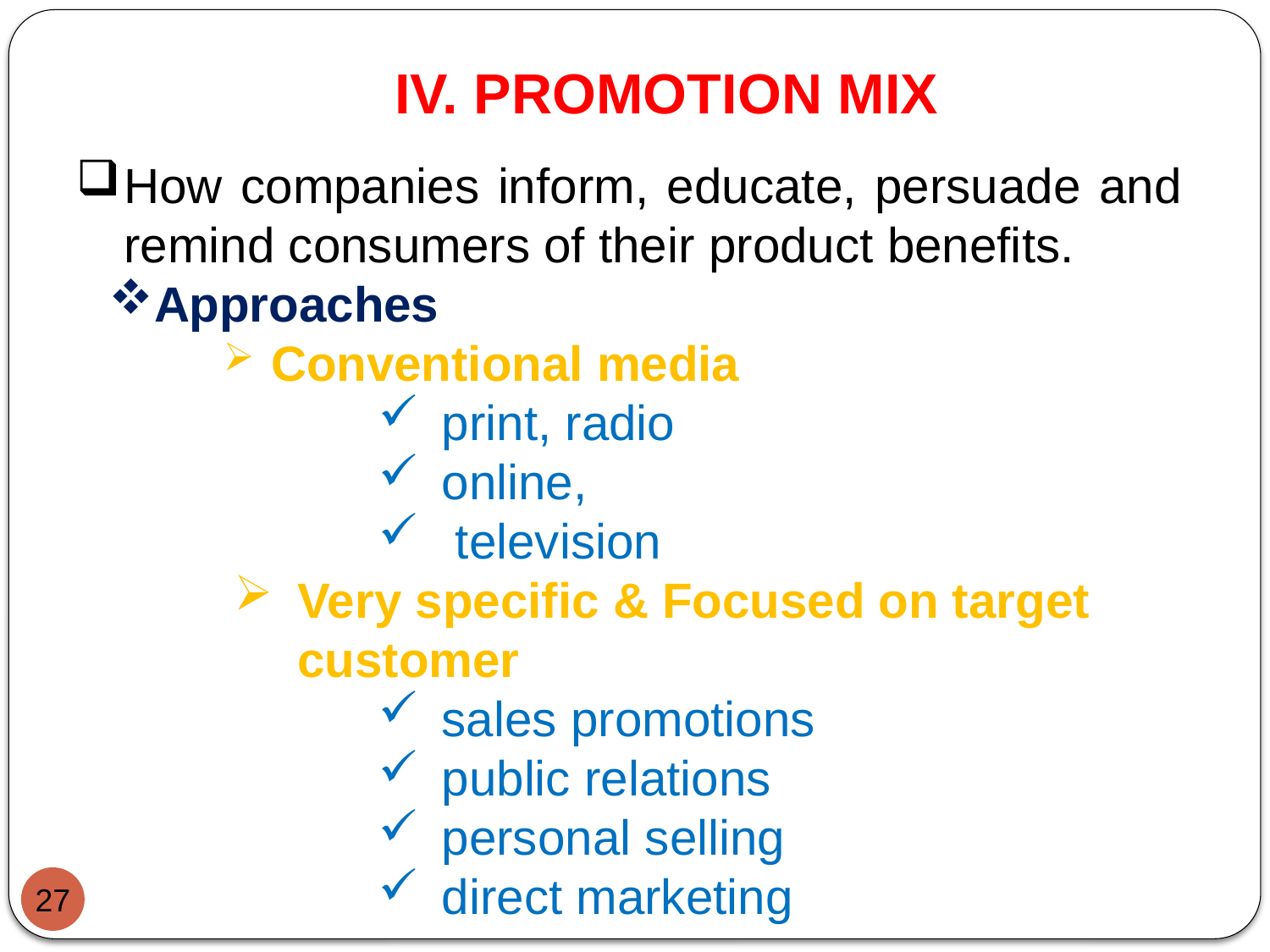

# IV. PROMOTION MIX
How companies inform, educate, persuade and remind consumers of their product benefits.
Approaches
Conventional media
print, radio
online,
 television
Very specific & Focused on target customer
sales promotions
public relations
personal selling
direct marketing

27